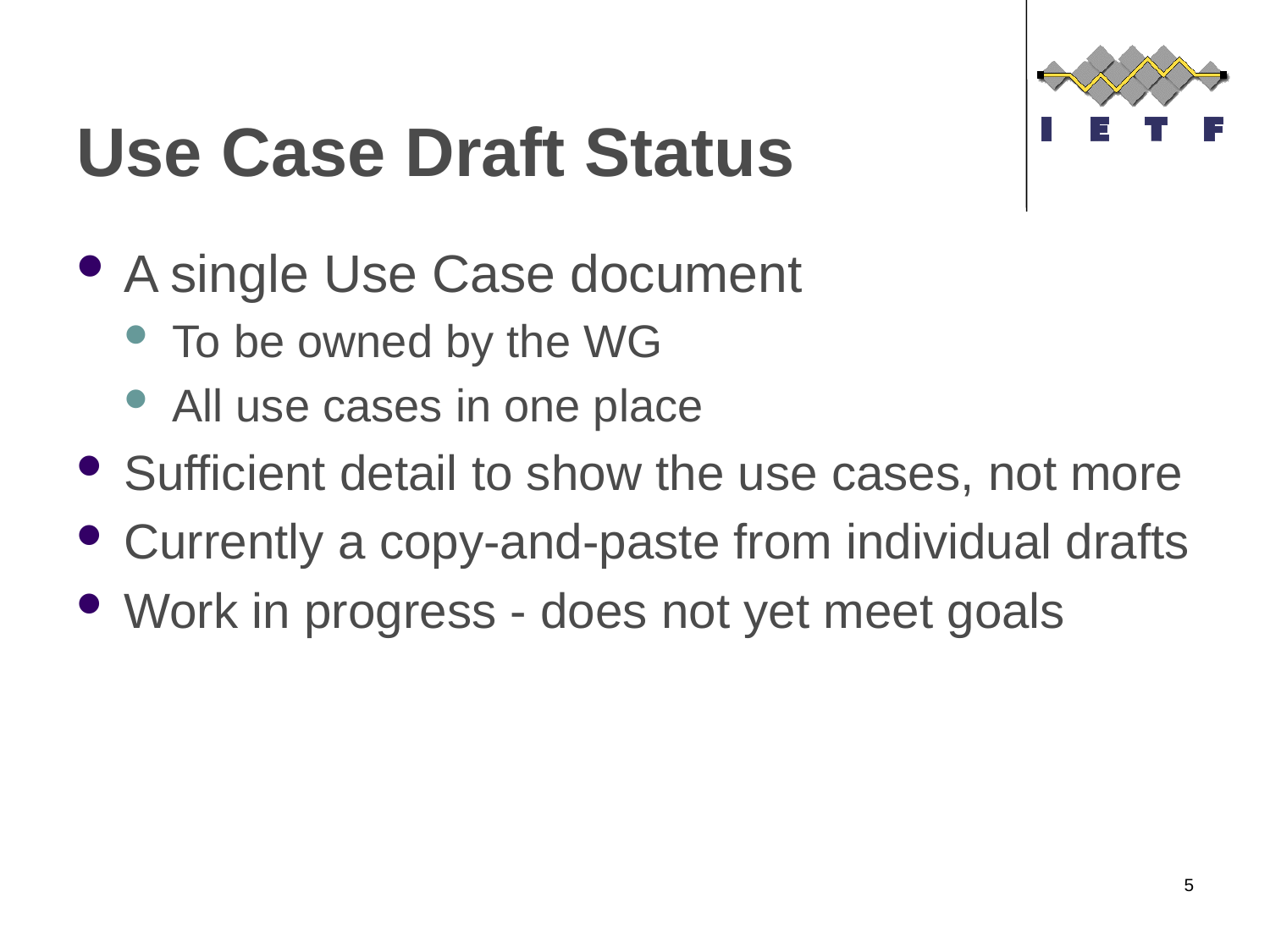

# Use Case Draft Status
A single Use Case document
To be owned by the WG
All use cases in one place
Sufficient detail to show the use cases, not more
Currently a copy-and-paste from individual drafts
Work in progress - does not yet meet goals

5